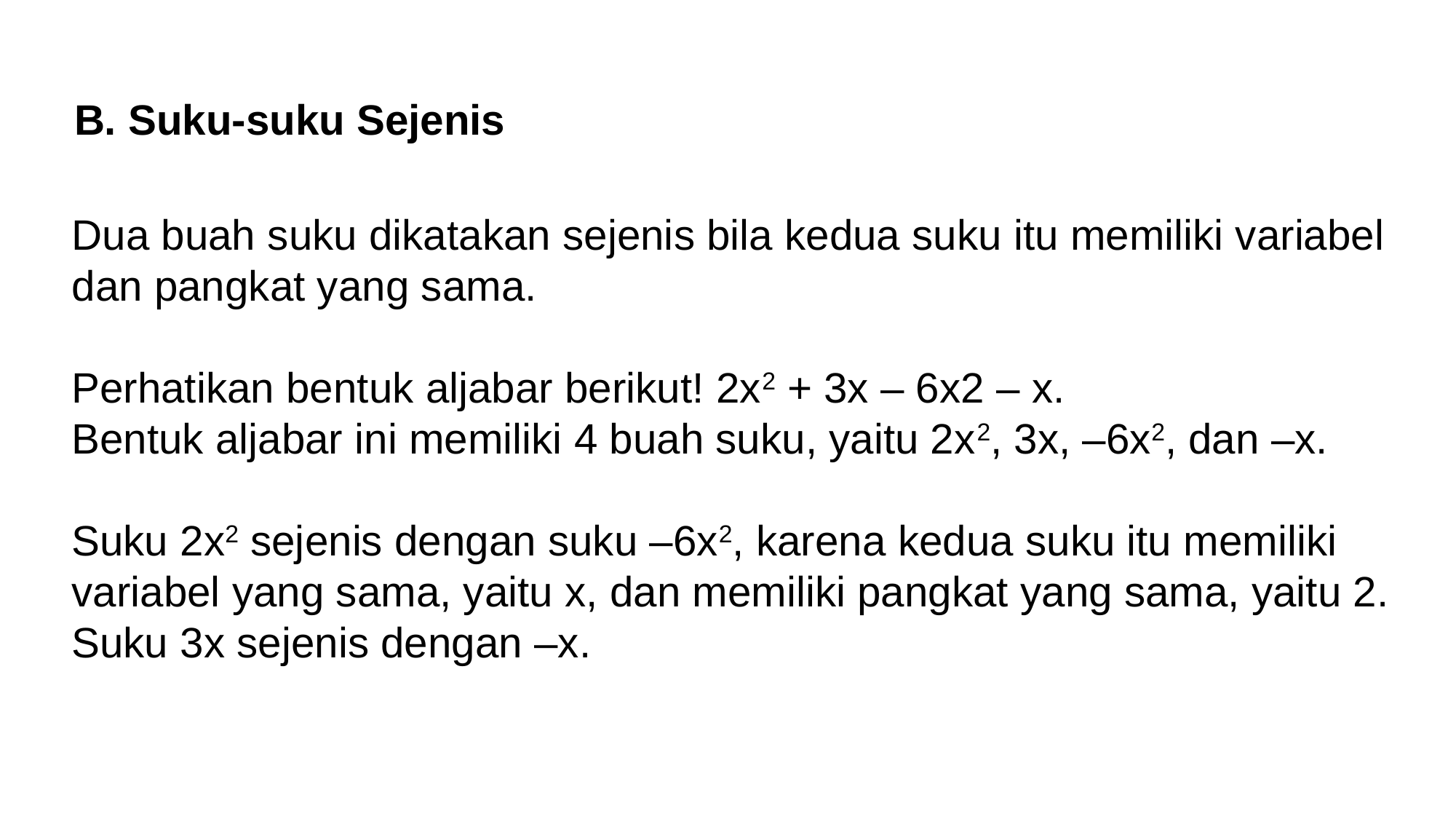

B. Suku-suku Sejenis
Dua buah suku dikatakan sejenis bila kedua suku itu memiliki variabel dan pangkat yang sama.

Perhatikan bentuk aljabar berikut! 2x2 + 3x – 6x2 – x.
Bentuk aljabar ini memiliki 4 buah suku, yaitu 2x2, 3x, –6x2, dan –x.

Suku 2x2 sejenis dengan suku –6x2, karena kedua suku itu memiliki variabel yang sama, yaitu x, dan memiliki pangkat yang sama, yaitu 2.
Suku 3x sejenis dengan –x.